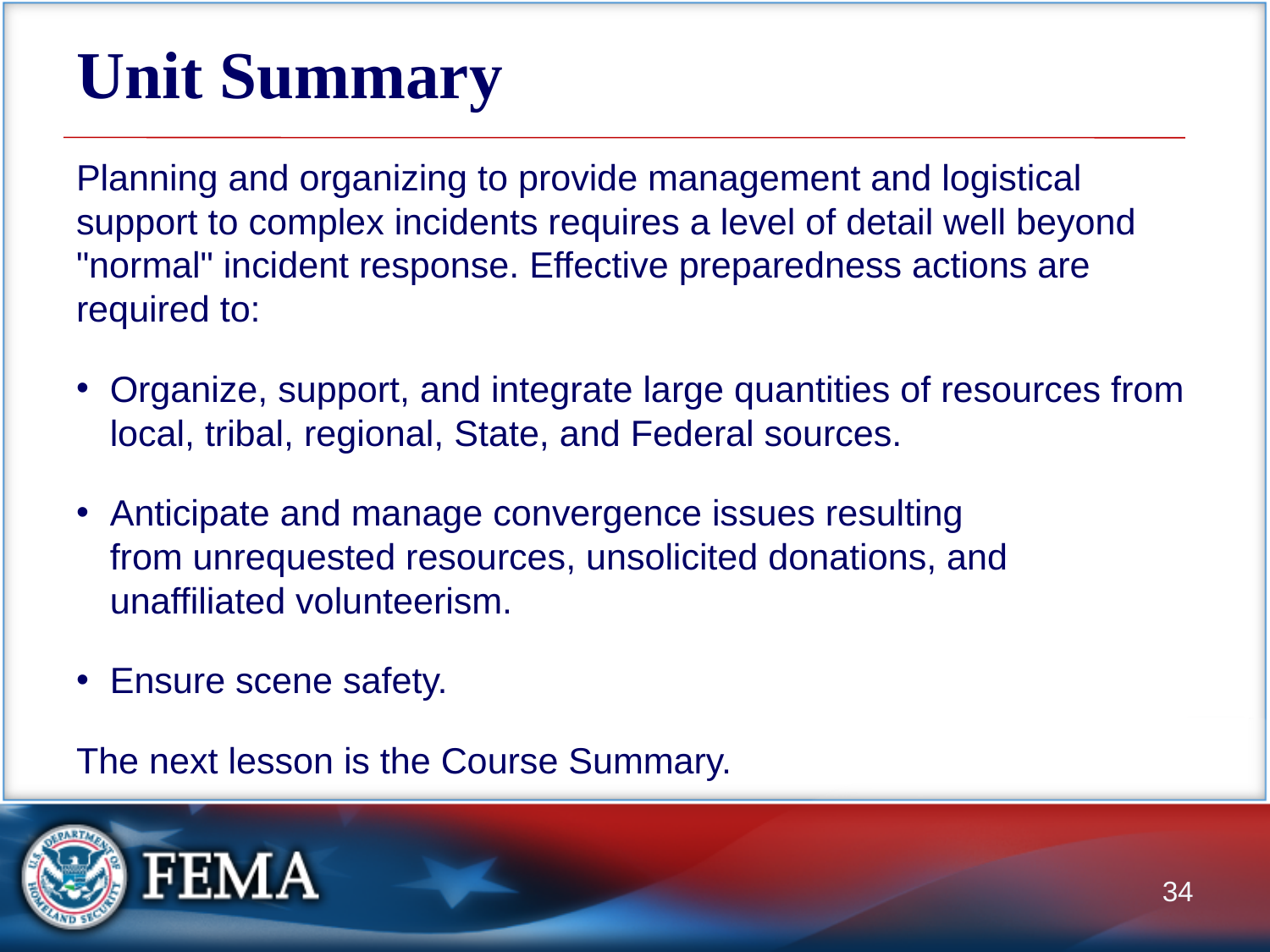

# Unit Summary
Planning and organizing to provide management and logistical support to complex incidents requires a level of detail well beyond "normal" incident response. Effective preparedness actions are required to:
Organize, support, and integrate large quantities of resources from local, tribal, regional, State, and Federal sources.
Anticipate and manage convergence issues resulting from unrequested resources, unsolicited donations, and unaffiliated volunteerism.
Ensure scene safety.
The next lesson is the Course Summary.
34